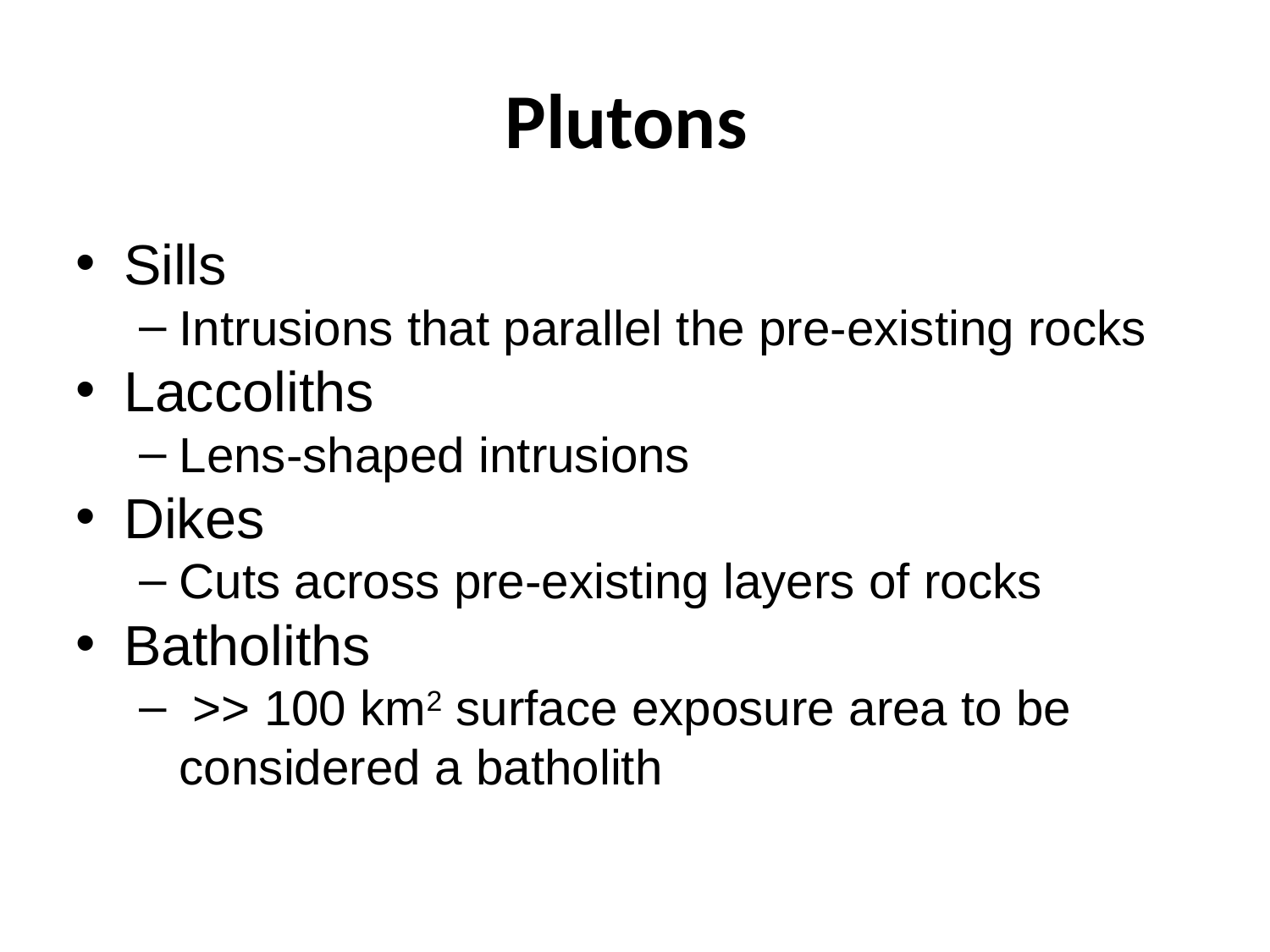

Plutons
Sills
Intrusions that parallel the pre-existing rocks
Laccoliths
Lens-shaped intrusions
Dikes
Cuts across pre-existing layers of rocks
Batholiths
 >> 100 km2 surface exposure area to be considered a batholith